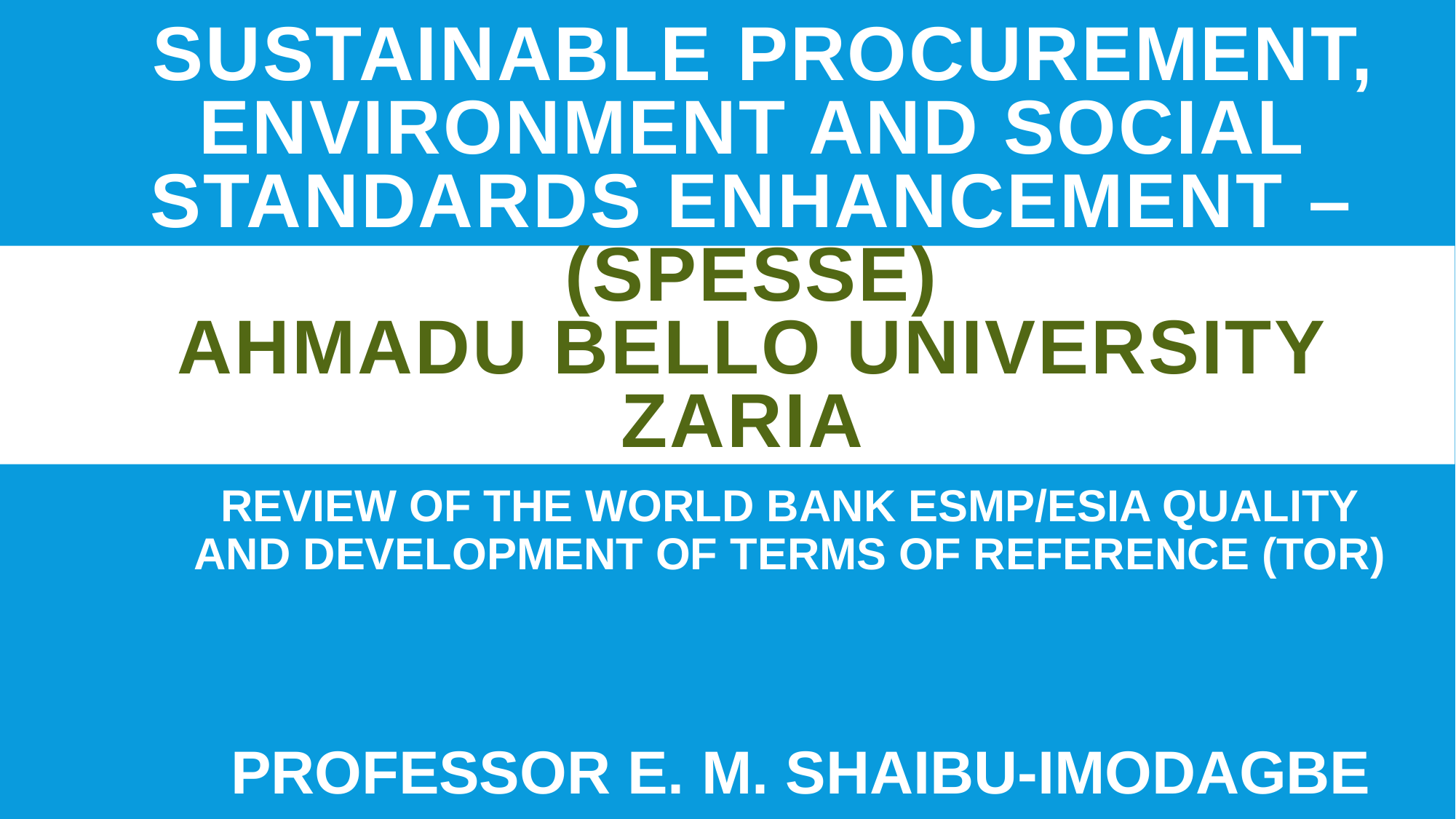

# SUSTAINABLE PROCUREMENT, ENVIRONMENT AND SOCIAL STANDARDS ENHANCEMENT – (SPESSE) Ahmadu bello university zaria
REVIEW OF THE WORLD BANK ESMP/ESIA QUALITY AND DEVELOPMENT OF TERMS OF REFERENCE (TOR)
PROFESSOR E. M. SHAIBU-IMODAGBE